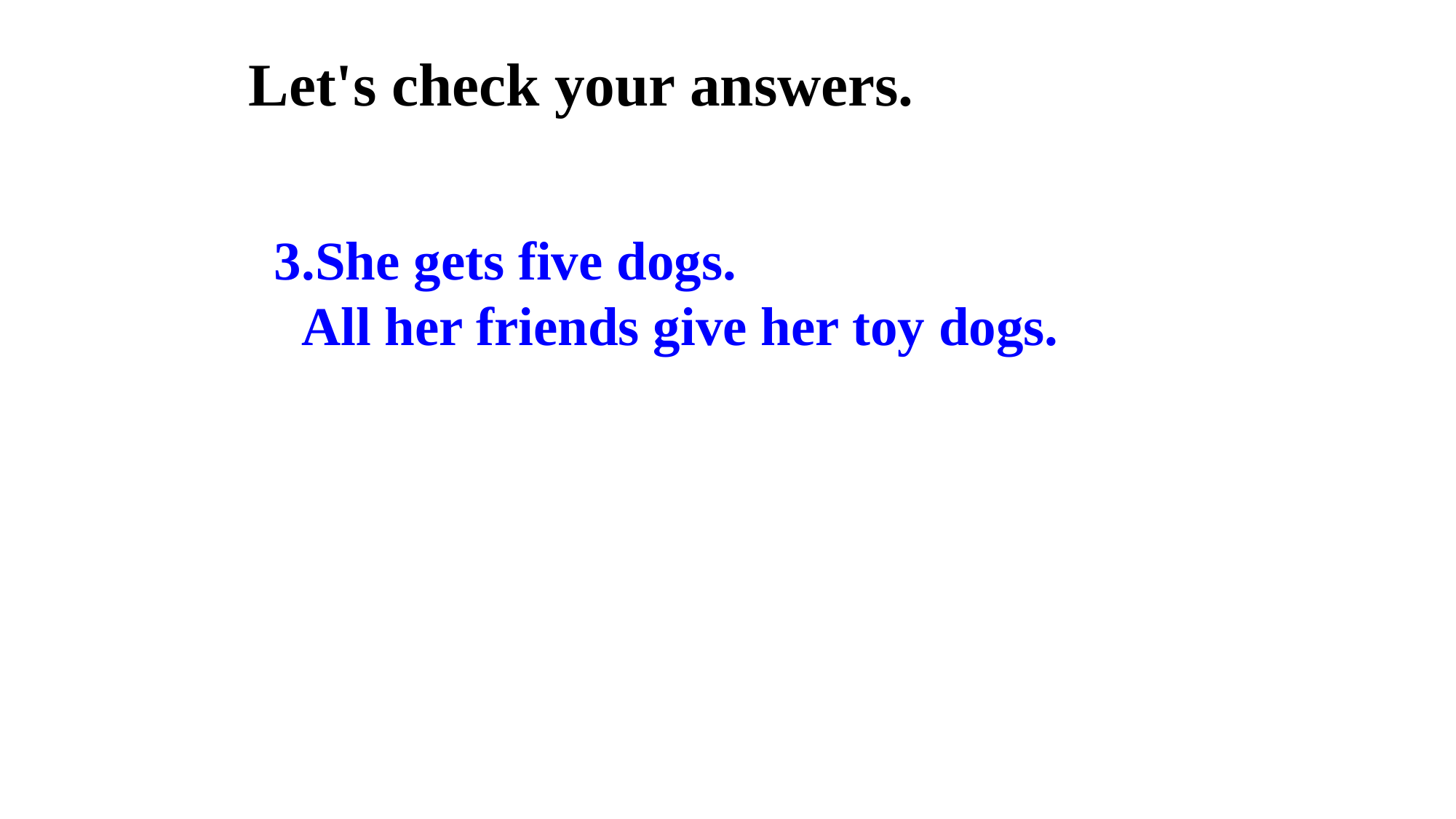

Let's check your answers.
3.She gets five dogs.
  All her friends give her toy dogs.